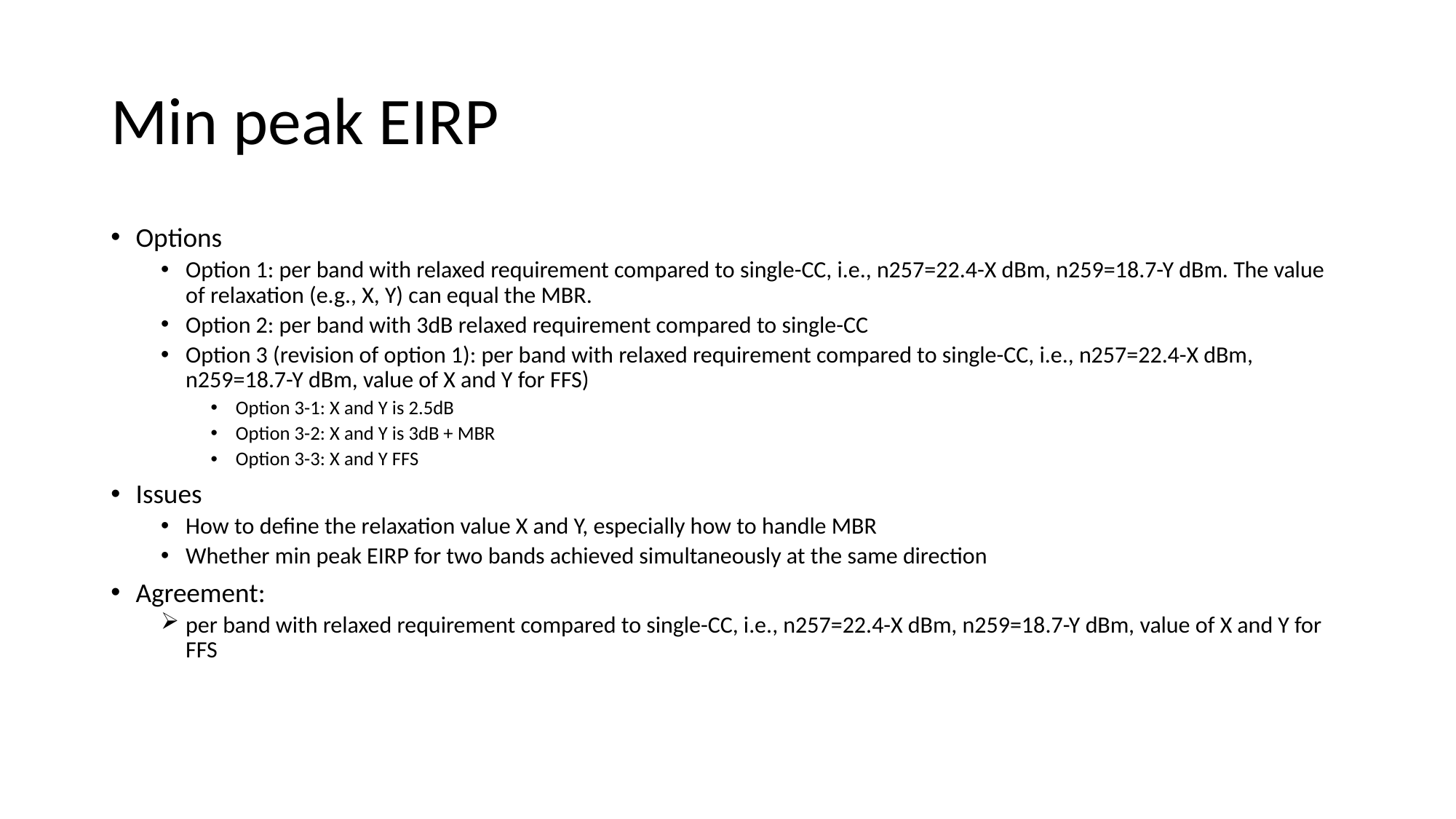

# Min peak EIRP
Options
Option 1: per band with relaxed requirement compared to single-CC, i.e., n257=22.4-X dBm, n259=18.7-Y dBm. The value of relaxation (e.g., X, Y) can equal the MBR.
Option 2: per band with 3dB relaxed requirement compared to single-CC
Option 3 (revision of option 1): per band with relaxed requirement compared to single-CC, i.e., n257=22.4-X dBm, n259=18.7-Y dBm, value of X and Y for FFS)
Option 3-1: X and Y is 2.5dB
Option 3-2: X and Y is 3dB + MBR
Option 3-3: X and Y FFS
Issues
How to define the relaxation value X and Y, especially how to handle MBR
Whether min peak EIRP for two bands achieved simultaneously at the same direction
Agreement:
per band with relaxed requirement compared to single-CC, i.e., n257=22.4-X dBm, n259=18.7-Y dBm, value of X and Y for FFS